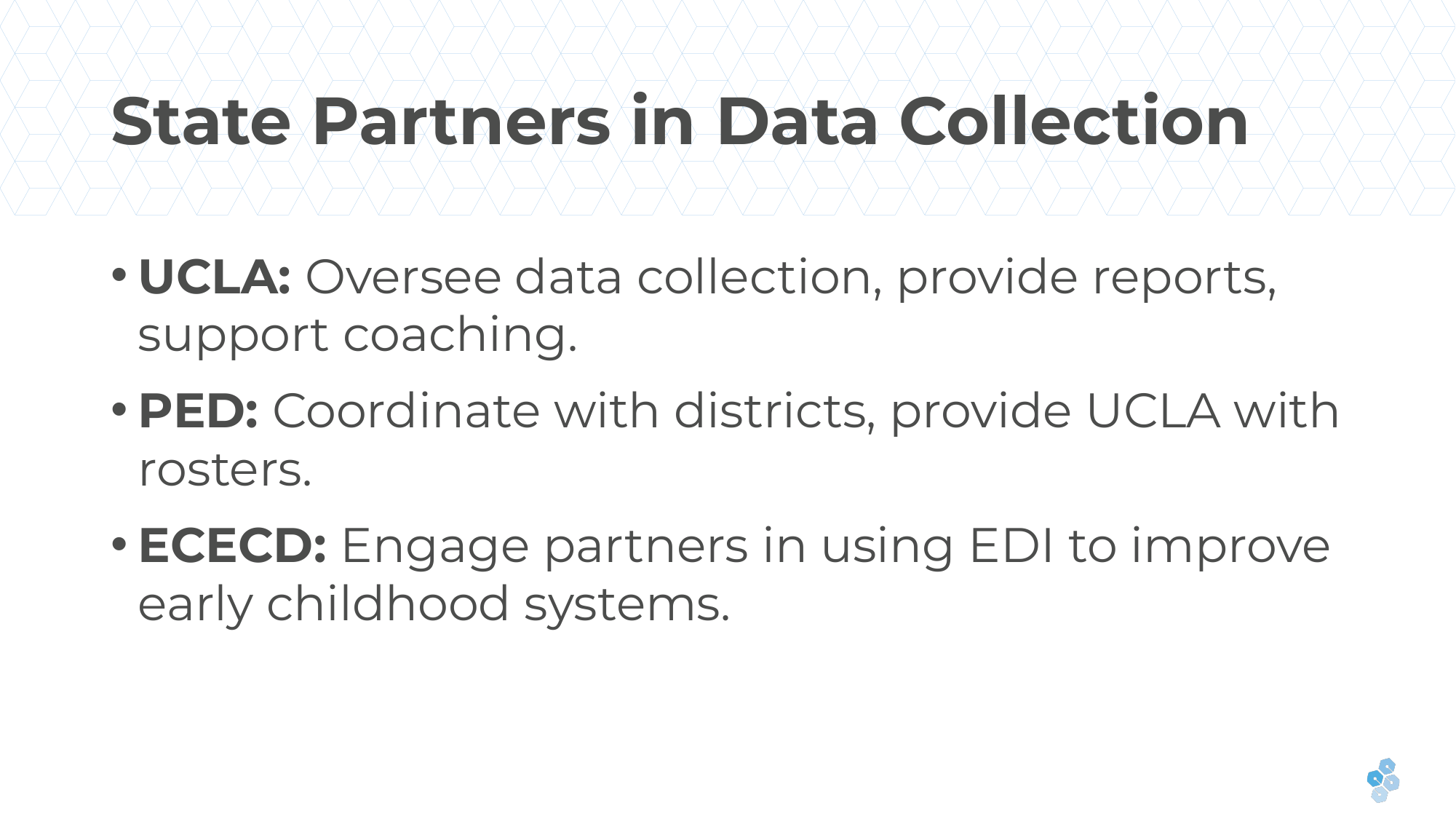

# State Partners in Data Collection
UCLA: Oversee data collection, provide reports, support coaching.
PED: Coordinate with districts, provide UCLA with rosters.
ECECD: Engage partners in using EDI to improve early childhood systems.